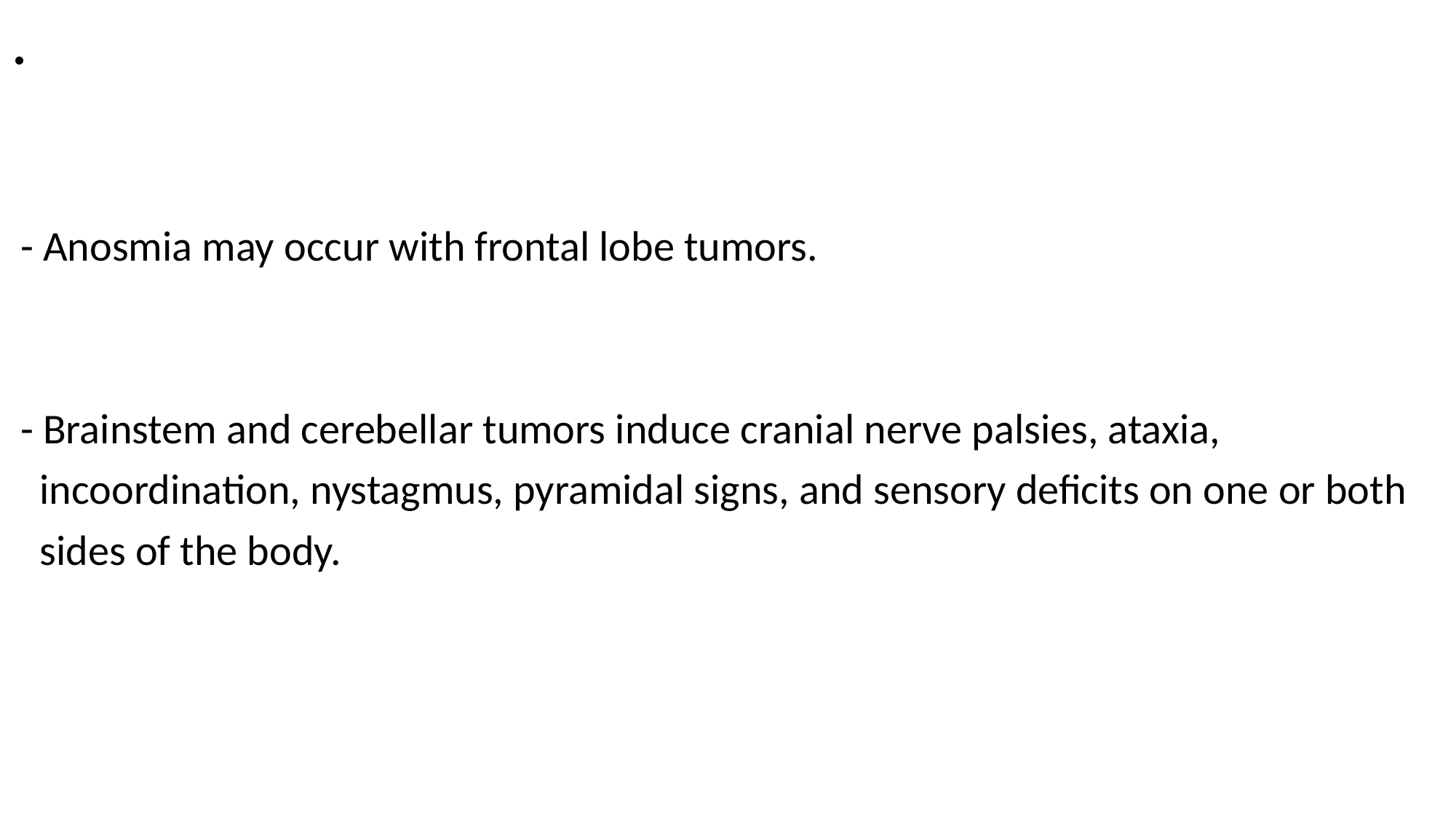

# .

 - Anosmia may occur with frontal lobe tumors.

 - Brainstem and cerebellar tumors induce cranial nerve palsies, ataxia,
   incoordination, nystagmus, pyramidal signs, and sensory deficits on one or both
   sides of the body.